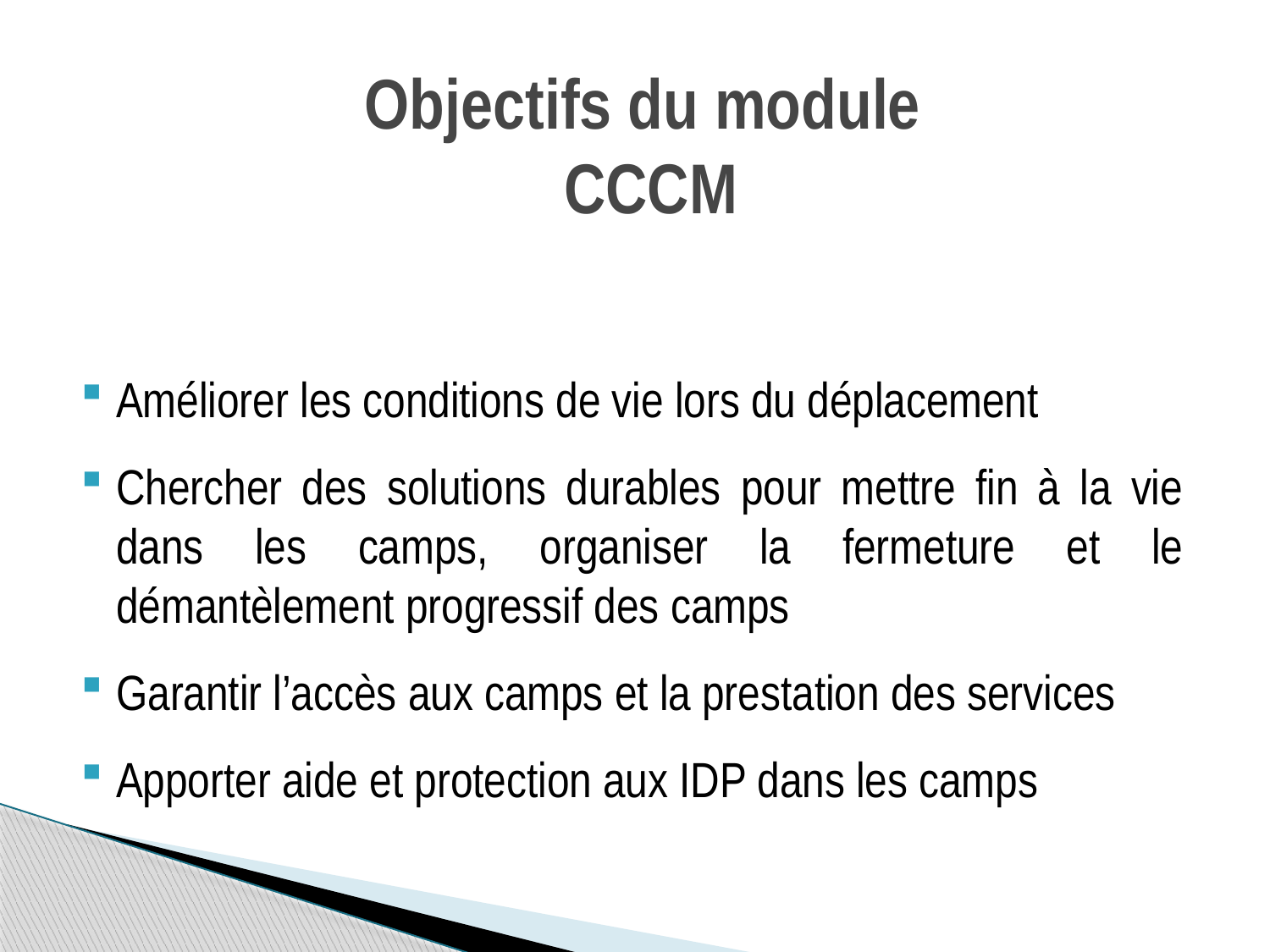

# Objectifs du module CCCM

Améliorer les conditions de vie lors du déplacement
Chercher des solutions durables pour mettre fin à la vie dans les camps, organiser la fermeture et le démantèlement progressif des camps
Garantir l’accès aux camps et la prestation des services
Apporter aide et protection aux IDP dans les camps